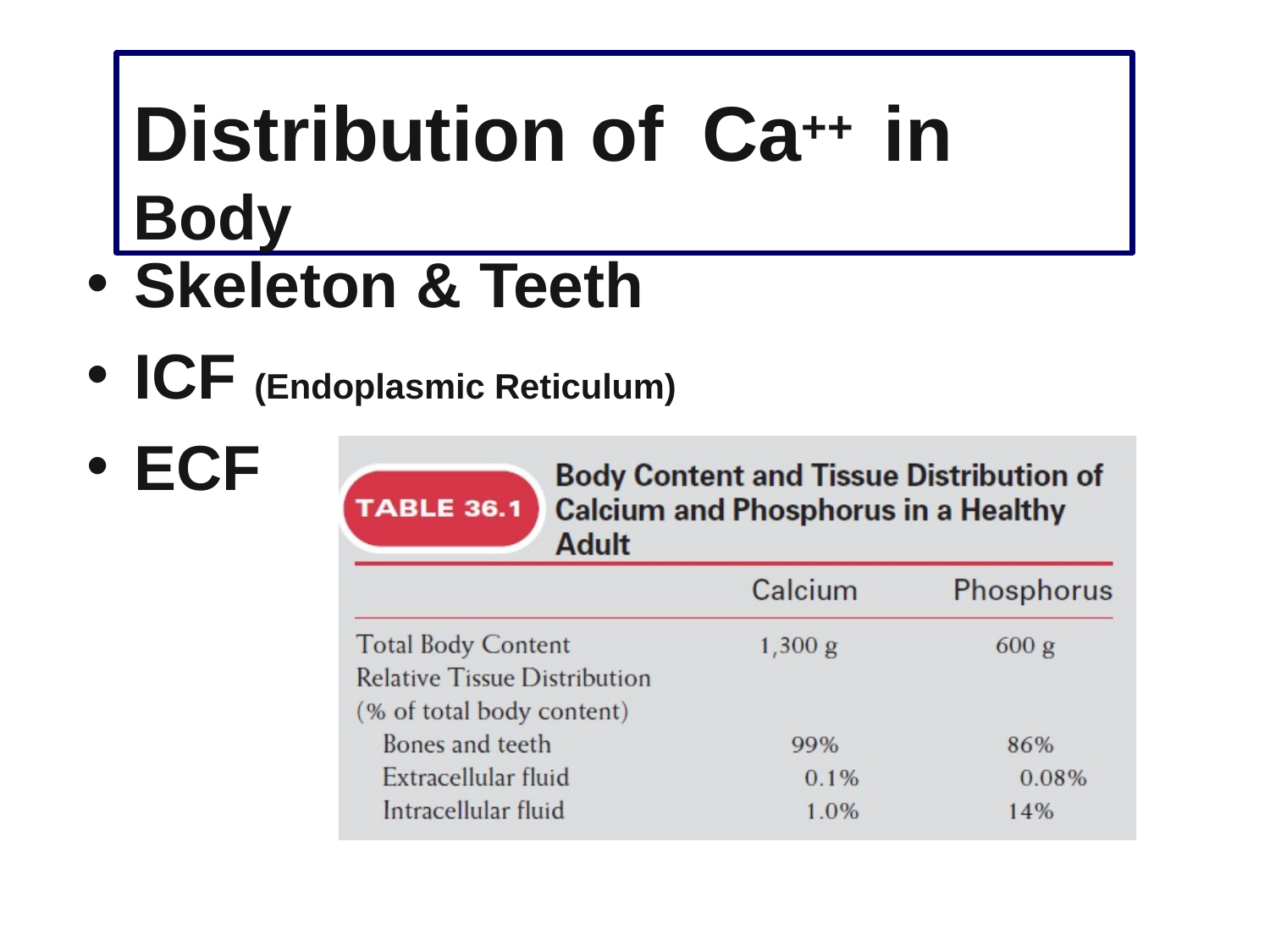

# Distribution of	Ca++	in Body
Skeleton & Teeth
ICF (Endoplasmic Reticulum)
ECF